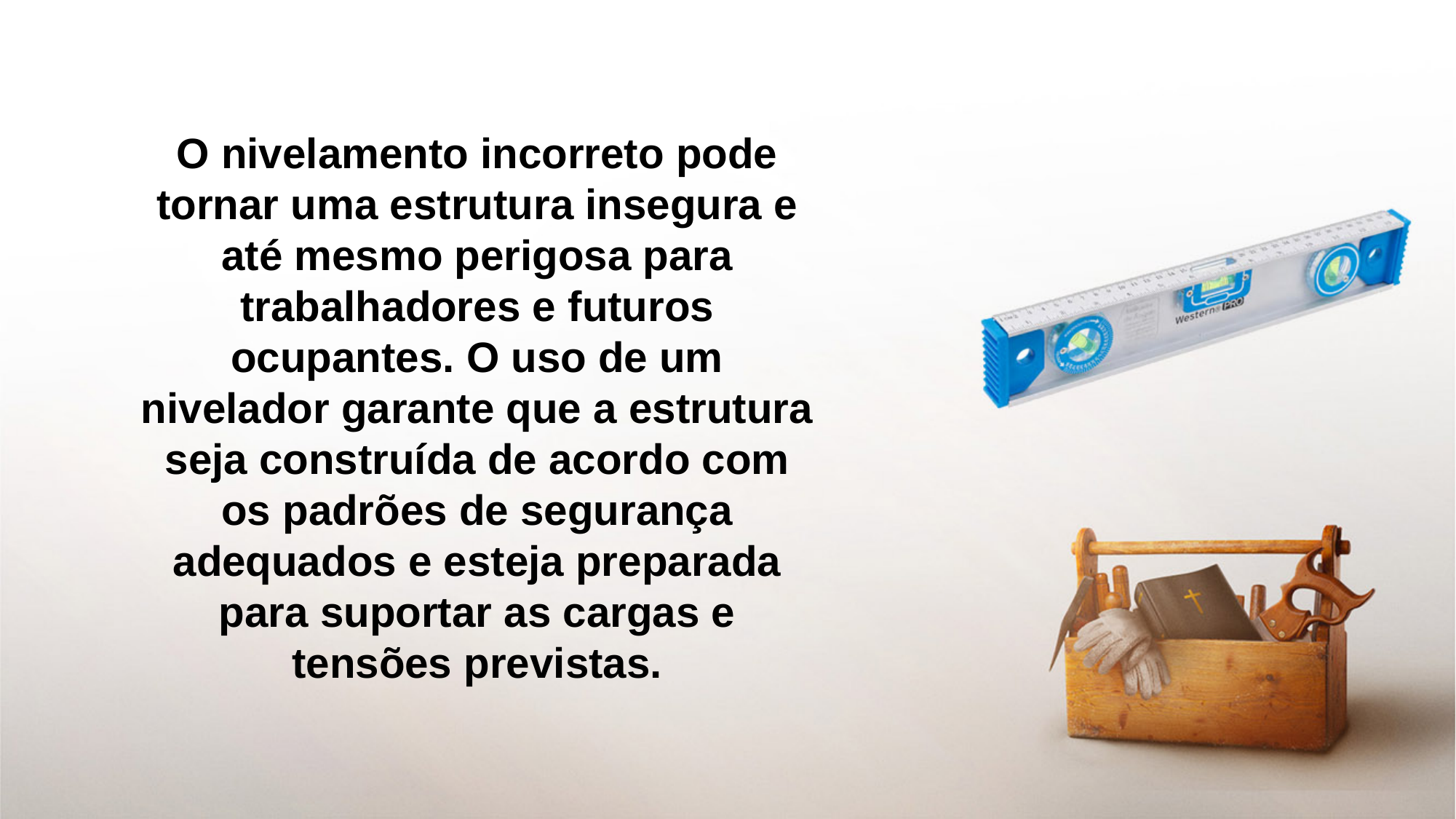

O nivelamento incorreto pode tornar uma estrutura insegura e até mesmo perigosa para trabalhadores e futuros ocupantes. O uso de um nivelador garante que a estrutura seja construída de acordo com os padrões de segurança adequados e esteja preparada para suportar as cargas e tensões previstas.